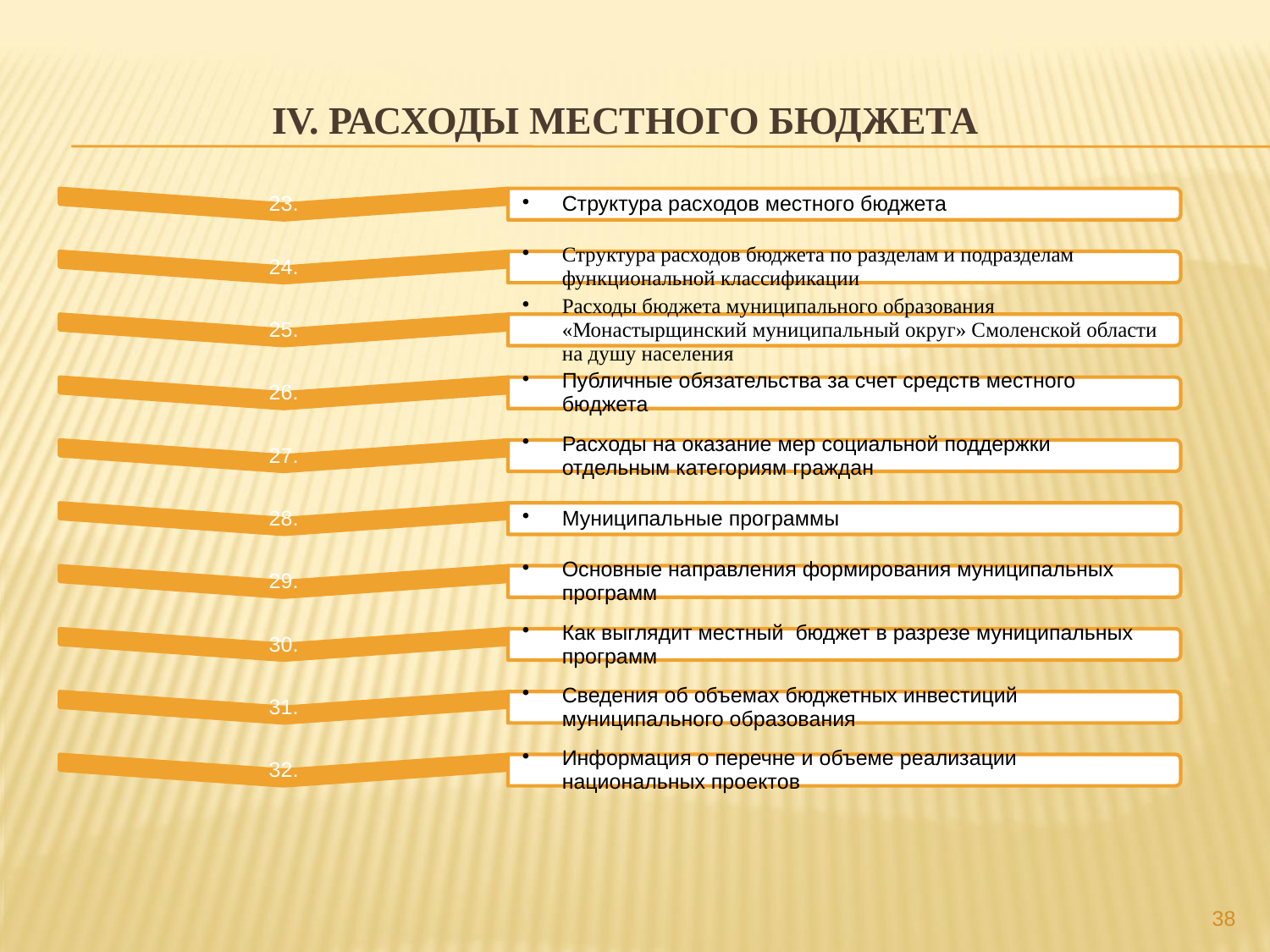

# IV. Расходы местного бюджета
23.
Структура расходов местного бюджета
24.
Структура расходов бюджета по разделам и подразделам функциональной классификации
25.
Расходы бюджета муниципального образования «Монастырщинский муниципальный округ» Смоленской области на душу населения
Расходы на оказание мер социальной поддержки отдельным категориям граждан
26.
Публичные обязательства за счет средств местного бюджета
27.
28.
Основные направления формирования муниципальных программ
29.
Муниципальные программы
30.
Как выглядит местный  бюджет в разрезе муниципальных  программ
31.
32.
Информация о перечне и объеме реализации национальных проектов
Сведения об объемах бюджетных инвестиций муниципального образования
38